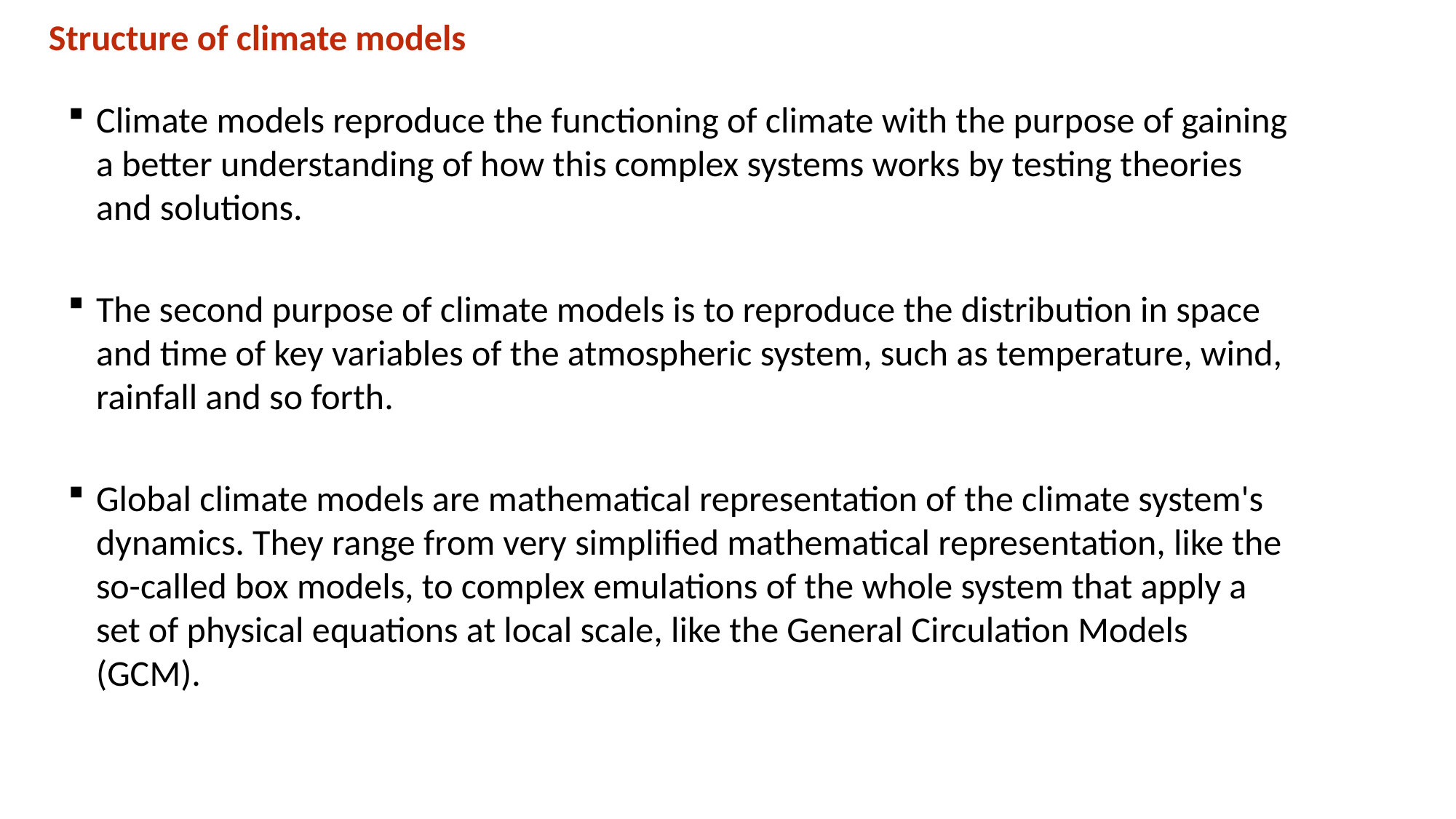

Structure of climate models
Climate models reproduce the functioning of climate with the purpose of gaining a better understanding of how this complex systems works by testing theories and solutions.

The second purpose of climate models is to reproduce the distribution in space and time of key variables of the atmospheric system, such as temperature, wind, rainfall and so forth.

Global climate models are mathematical representation of the climate system's dynamics. They range from very simplified mathematical representation, like the so-called box models, to complex emulations of the whole system that apply a set of physical equations at local scale, like the General Circulation Models (GCM).